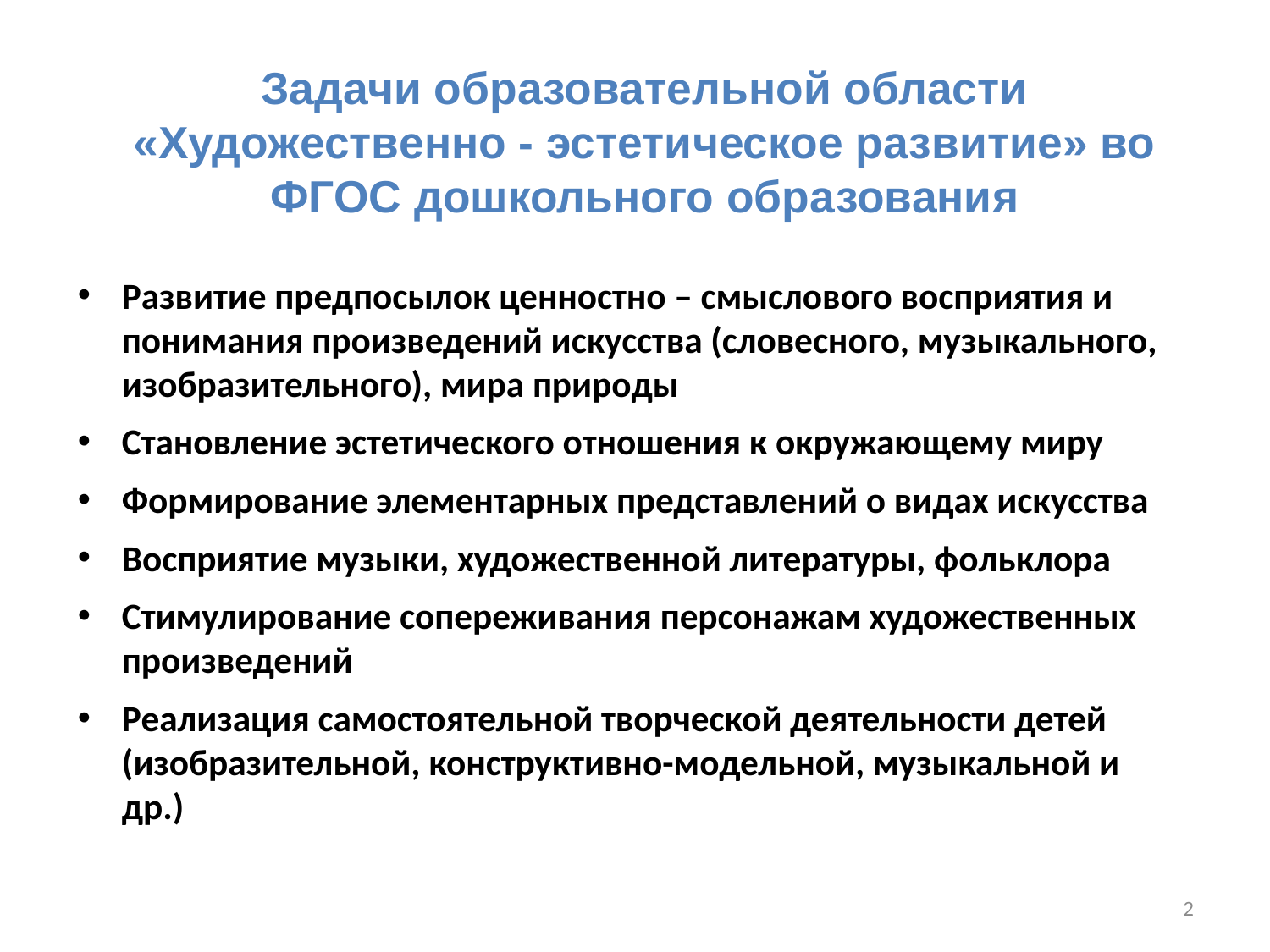

Образовательные области
# Задачи образовательной области «Художественно - эстетическое развитие» во ФГОС дошкольного образования
Развитие предпосылок ценностно – смыслового восприятия и понимания произведений искусства (словесного, музыкального, изобразительного), мира природы
Становление эстетического отношения к окружающему миру
Формирование элементарных представлений о видах искусства
Восприятие музыки, художественной литературы, фольклора
Стимулирование сопереживания персонажам художественных произведений
Реализация самостоятельной творческой деятельности детей (изобразительной, конструктивно-модельной, музыкальной и др.)
2